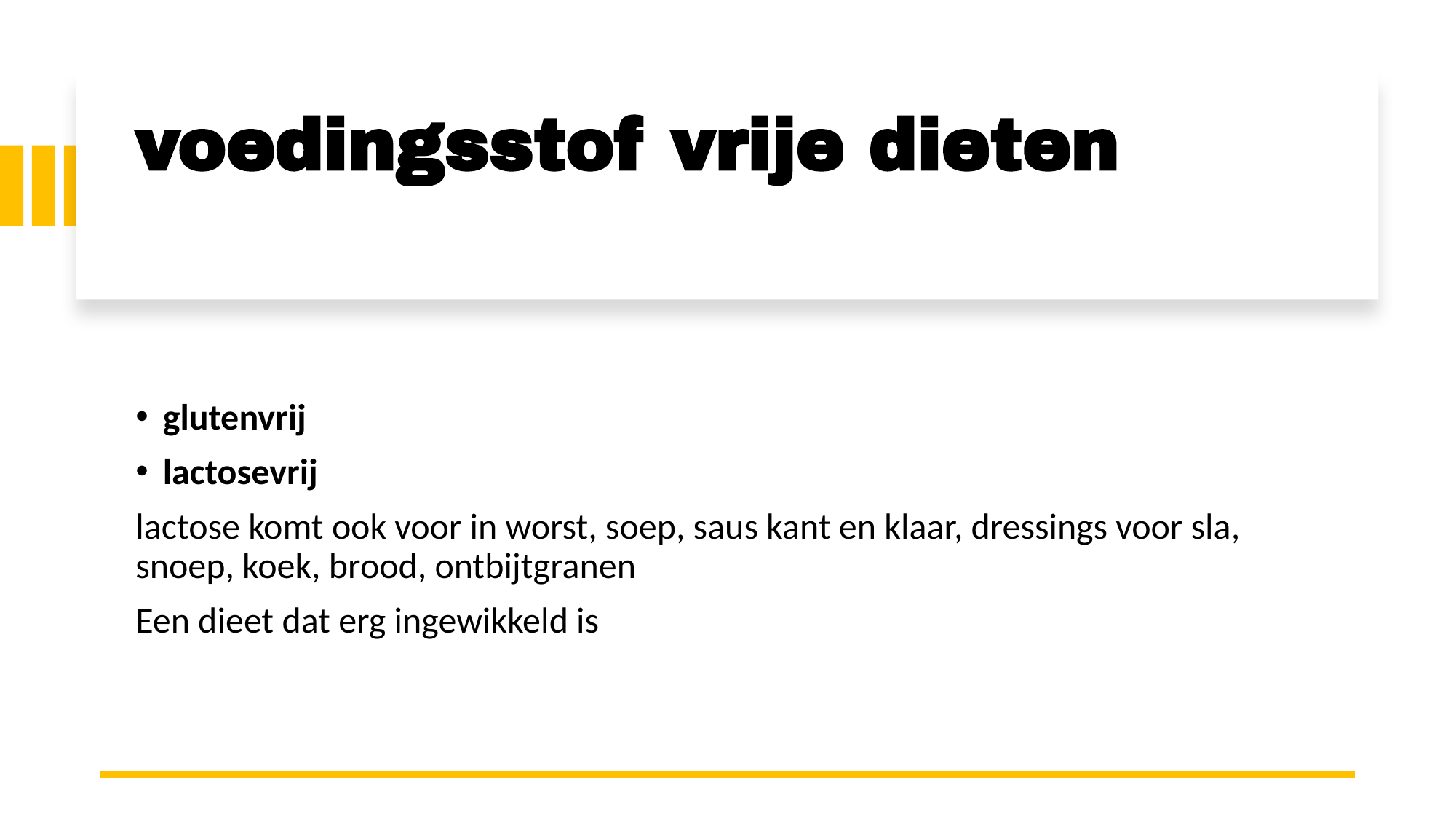

# voedingsstof vrije dieten

glutenvrij
lactosevrij
lactose komt ook voor in worst, soep, saus kant en klaar, dressings voor sla, snoep, koek, brood, ontbijtgranen
Een dieet dat erg ingewikkeld is